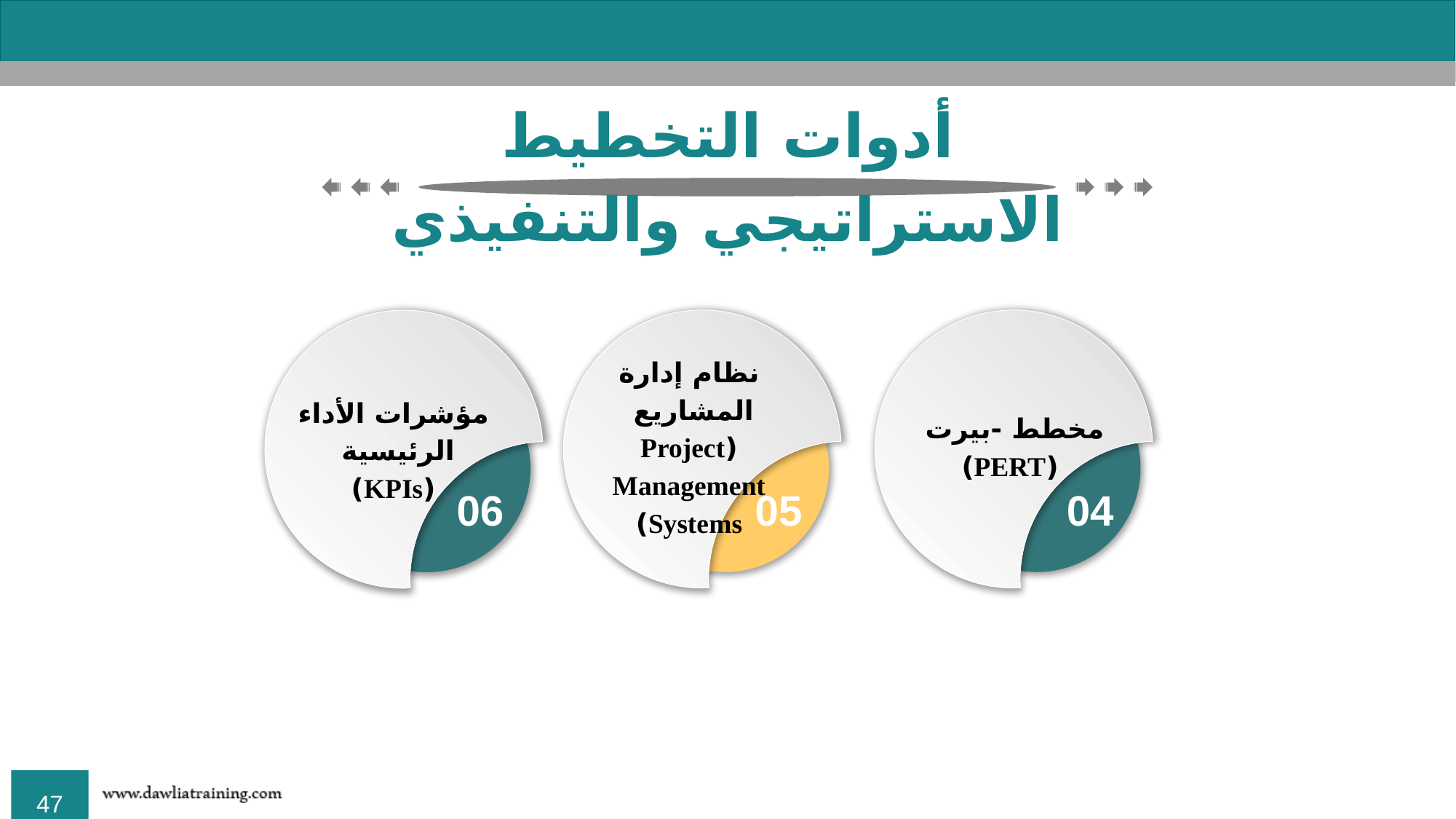

أدوات التخطيط الاستراتيجي والتنفيذي

نظام إدارة المشاريع  (Project Management Systems)

05

مخطط -بيرت  (PERT)
04

مؤشرات الأداء الرئيسية  (KPIs)
06